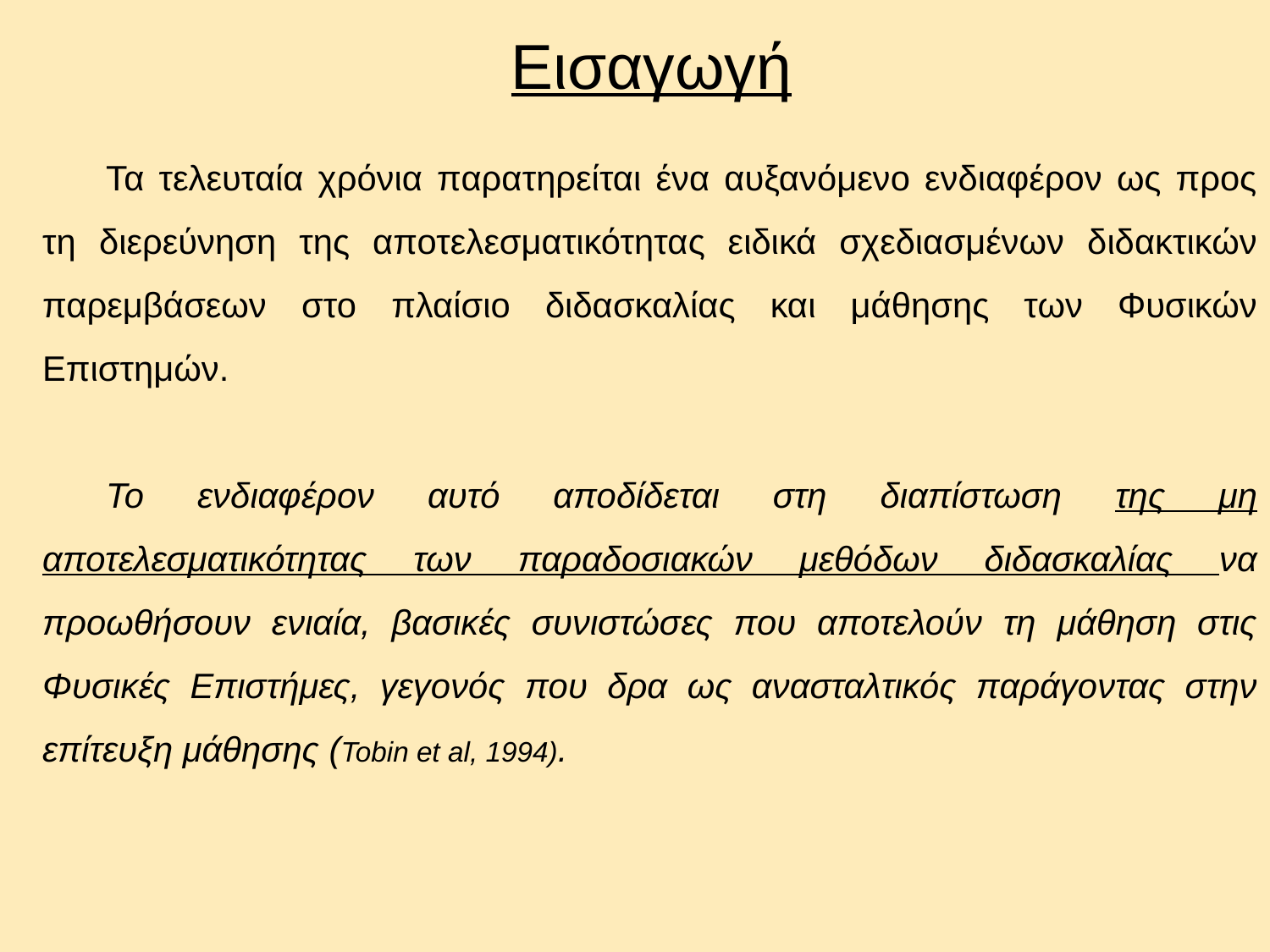

Εισαγωγή
Τα τελευταία χρόνια παρατηρείται ένα αυξανόμενο ενδιαφέρον ως προς τη διερεύνηση της αποτελεσματικότητας ειδικά σχεδιασμένων διδακτικών παρεμβάσεων στο πλαίσιο διδασκαλίας και μάθησης των Φυσικών Επιστημών.

Το ενδιαφέρον αυτό αποδίδεται στη διαπίστωση της μη αποτελεσματικότητας των παραδοσιακών μεθόδων διδασκαλίας να προωθήσουν ενιαία, βασικές συνιστώσες που αποτελούν τη μάθηση στις Φυσικές Επιστήμες, γεγονός που δρα ως ανασταλτικός παράγοντας στην επίτευξη μάθησης (Tobin et al, 1994).